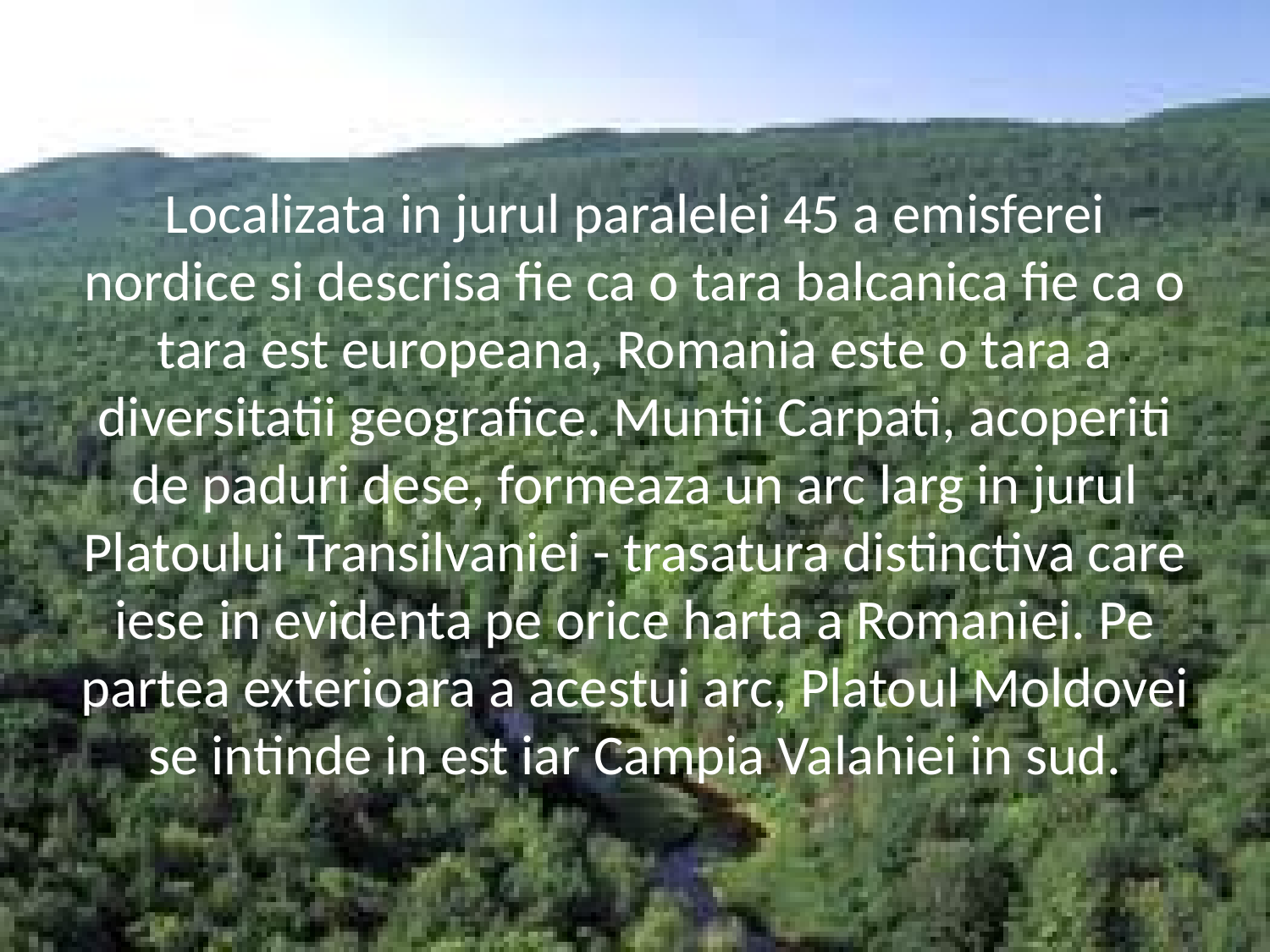

# Localizata in jurul paralelei 45 a emisferei nordice si descrisa fie ca o tara balcanica fie ca o tara est europeana, Romania este o tara a diversitatii geografice. Muntii Carpati, acoperiti de paduri dese, formeaza un arc larg in jurul Platoului Transilvaniei - trasatura distinctiva care iese in evidenta pe orice harta a Romaniei. Pe partea exterioara a acestui arc, Platoul Moldovei se intinde in est iar Campia Valahiei in sud.